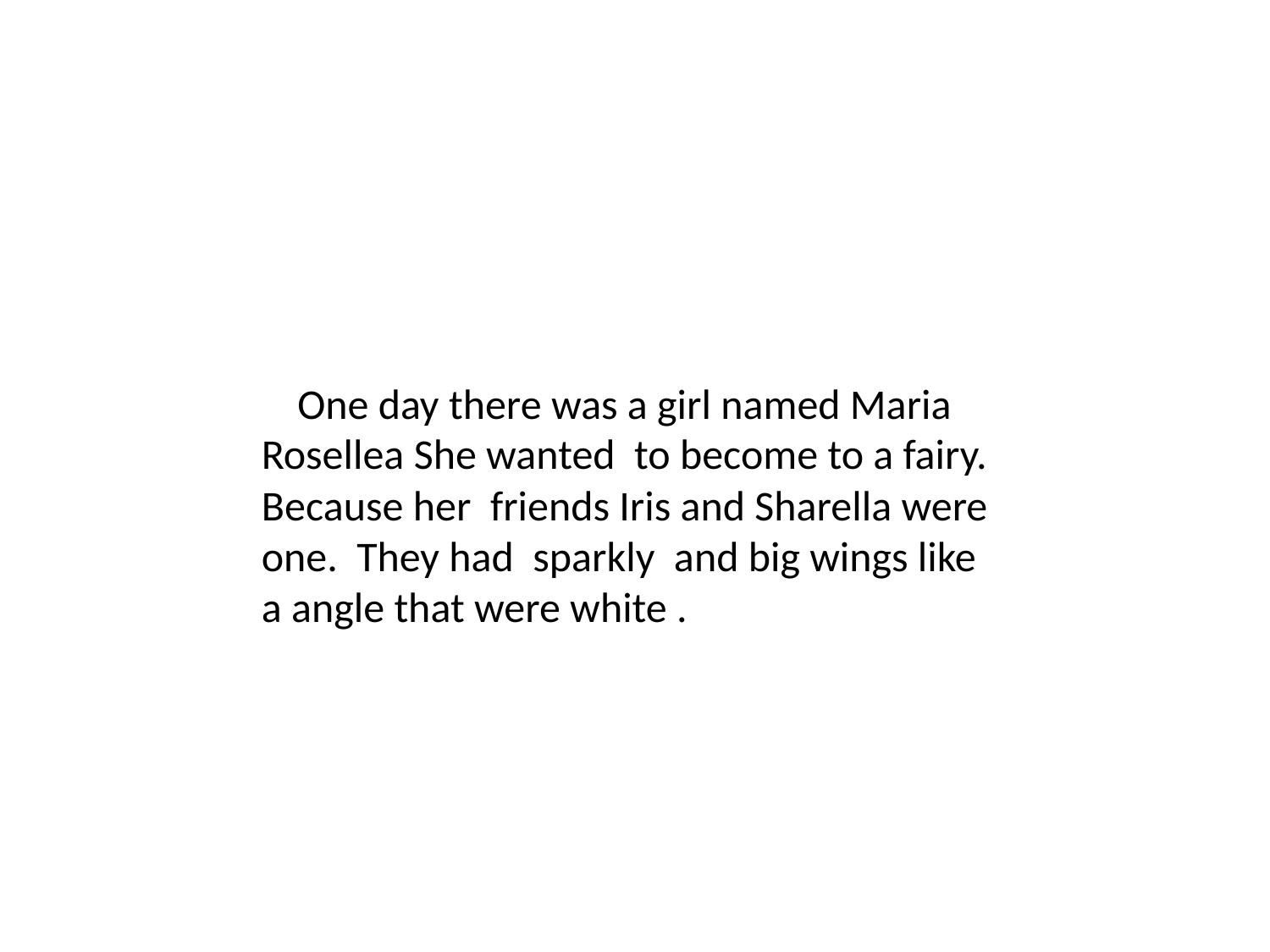

One day there was a girl named Maria Rosellea She wanted  to become to a fairy.  Because her  friends Iris and Sharella were one.  They had  sparkly  and big wings like a angle that were white .